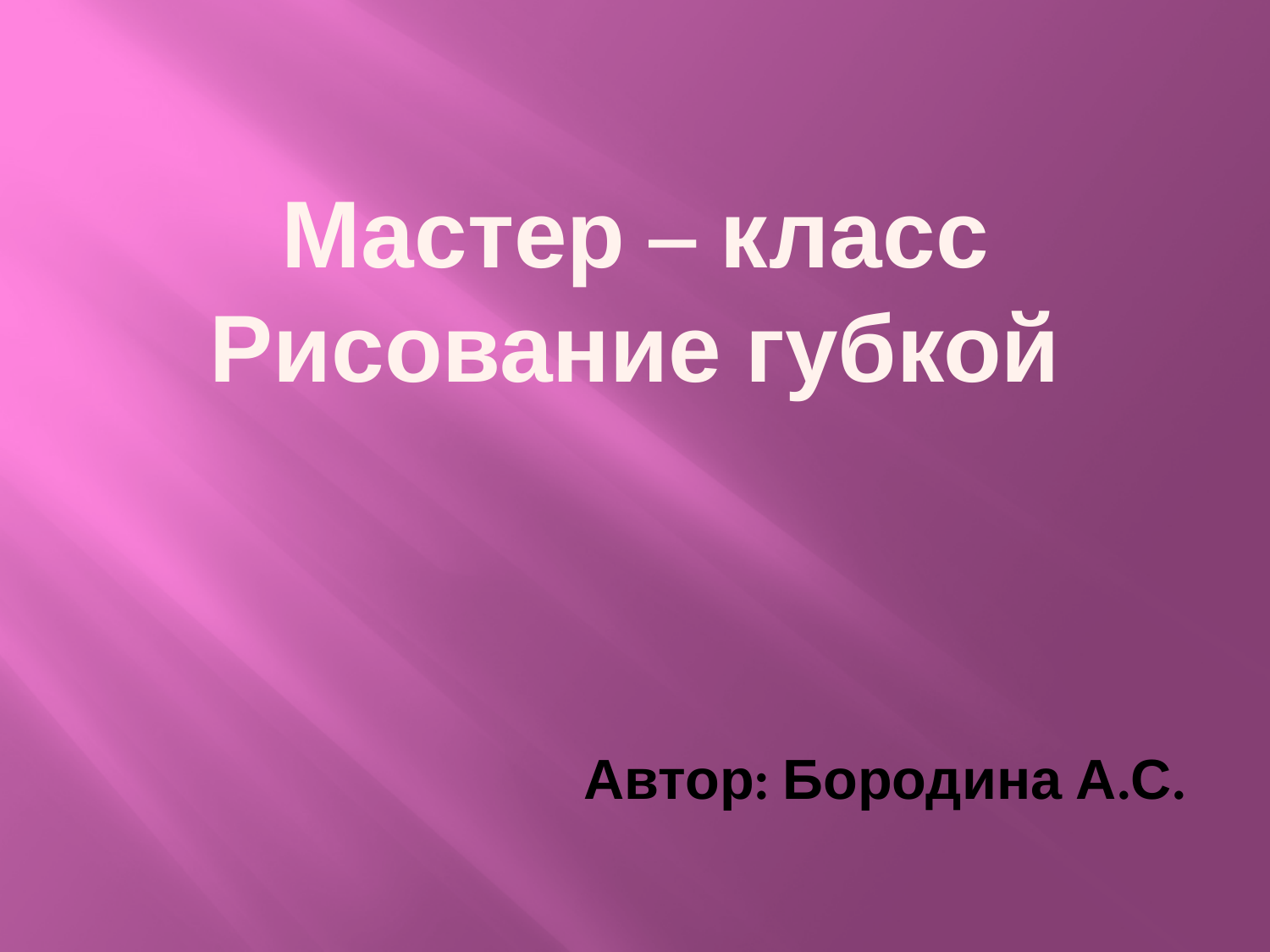

Мастер – класс
Рисование губкой
Автор: Бородина А.С.